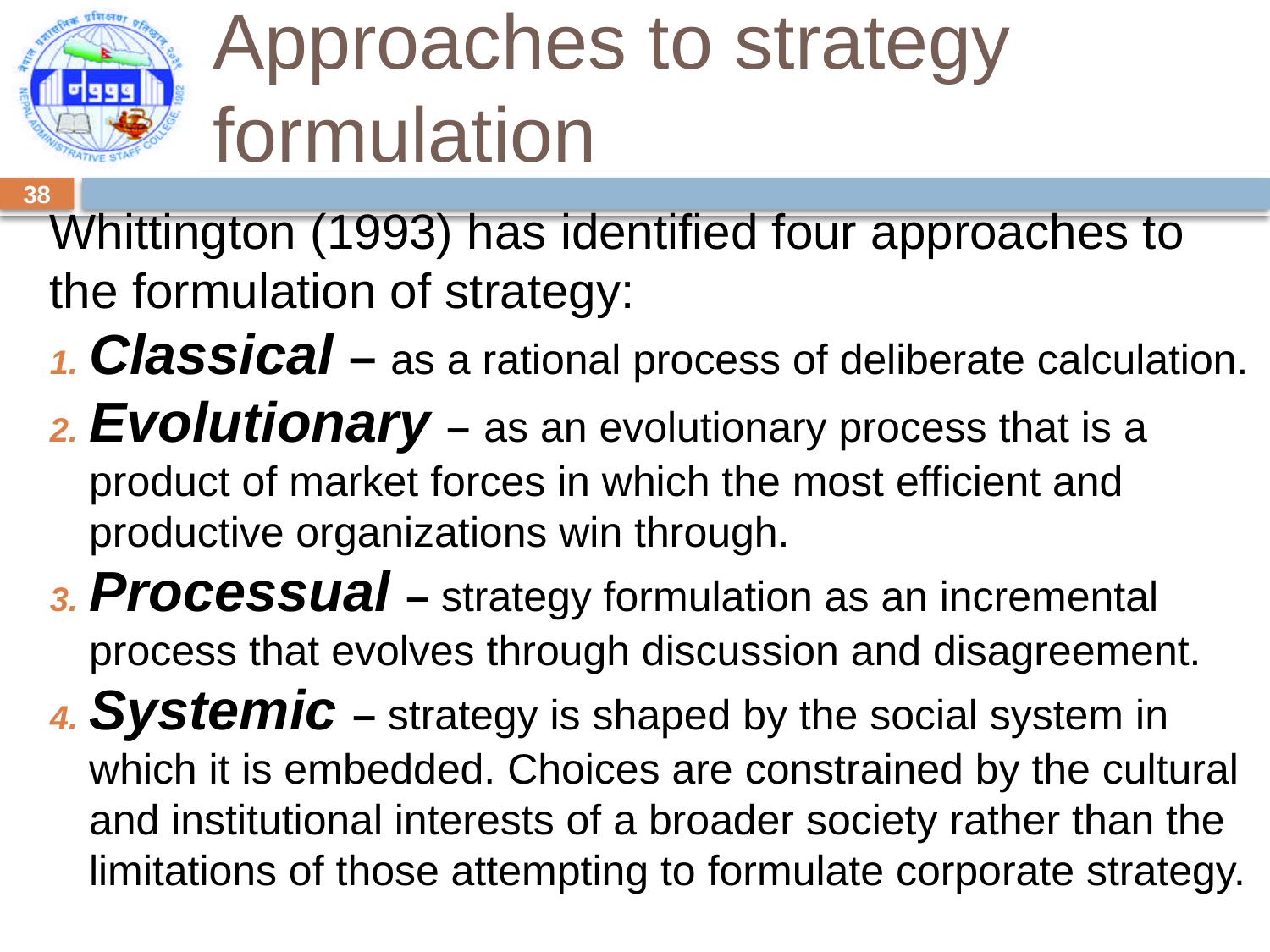

# Approaches to strategy formulation
38
Whittington (1993) has identified four approaches to the formulation of strategy:
Classical – as a rational process of deliberate calculation.
Evolutionary – as an evolutionary process that is a product of market forces in which the most efficient and productive organizations win through.
Processual – strategy formulation as an incremental process that evolves through discussion and disagreement.
Systemic – strategy is shaped by the social system in which it is embedded. Choices are constrained by the cultural and institutional interests of a broader society rather than the limitations of those attempting to formulate corporate strategy.